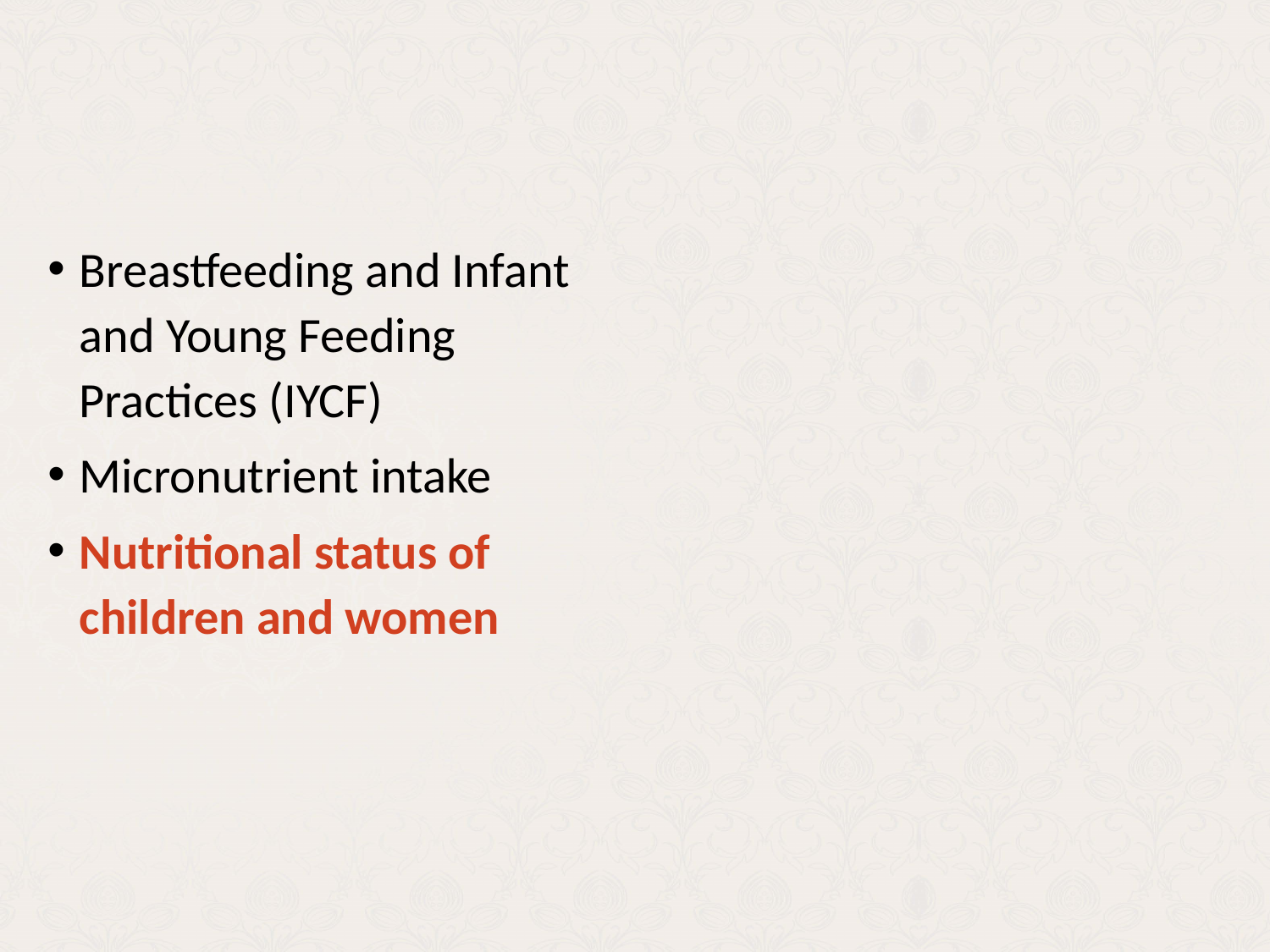

Breastfeeding and Infant and Young Feeding Practices (IYCF)
Micronutrient intake
Nutritional status of children and women